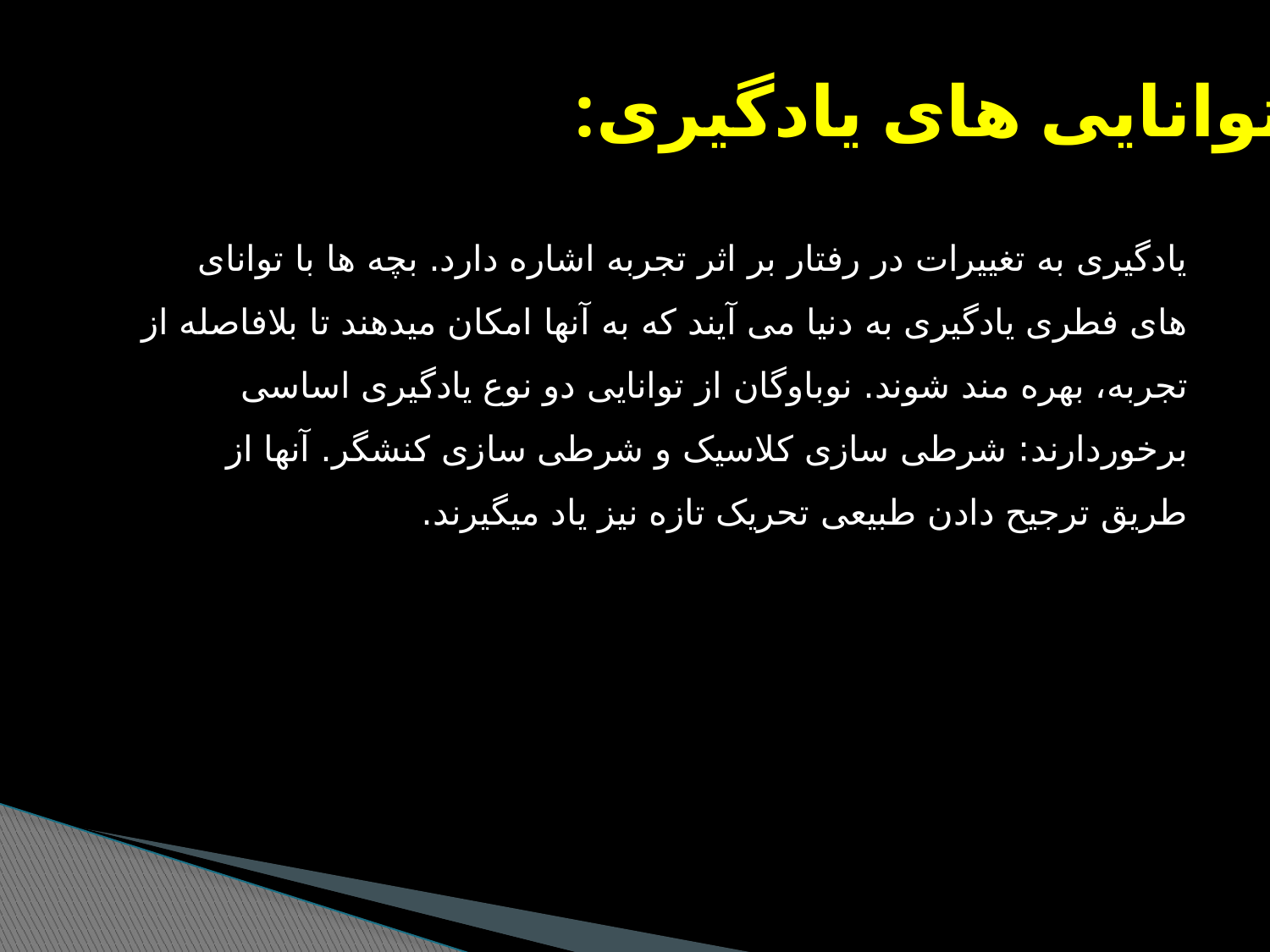

توانایی های یادگیری:
یادگیری به تغییرات در رفتار بر اثر تجربه اشاره دارد. بچه ها با توانای های فطری یادگیری به دنیا می آیند که به آنها امکان میدهند تا بلافاصله از تجربه، بهره مند شوند. نوباوگان از توانایی دو نوع یادگیری اساسی برخوردارند: شرطی سازی کلاسیک و شرطی سازی کنشگر. آنها از طریق ترجیح دادن طبیعی تحریک تازه نیز یاد میگیرند.